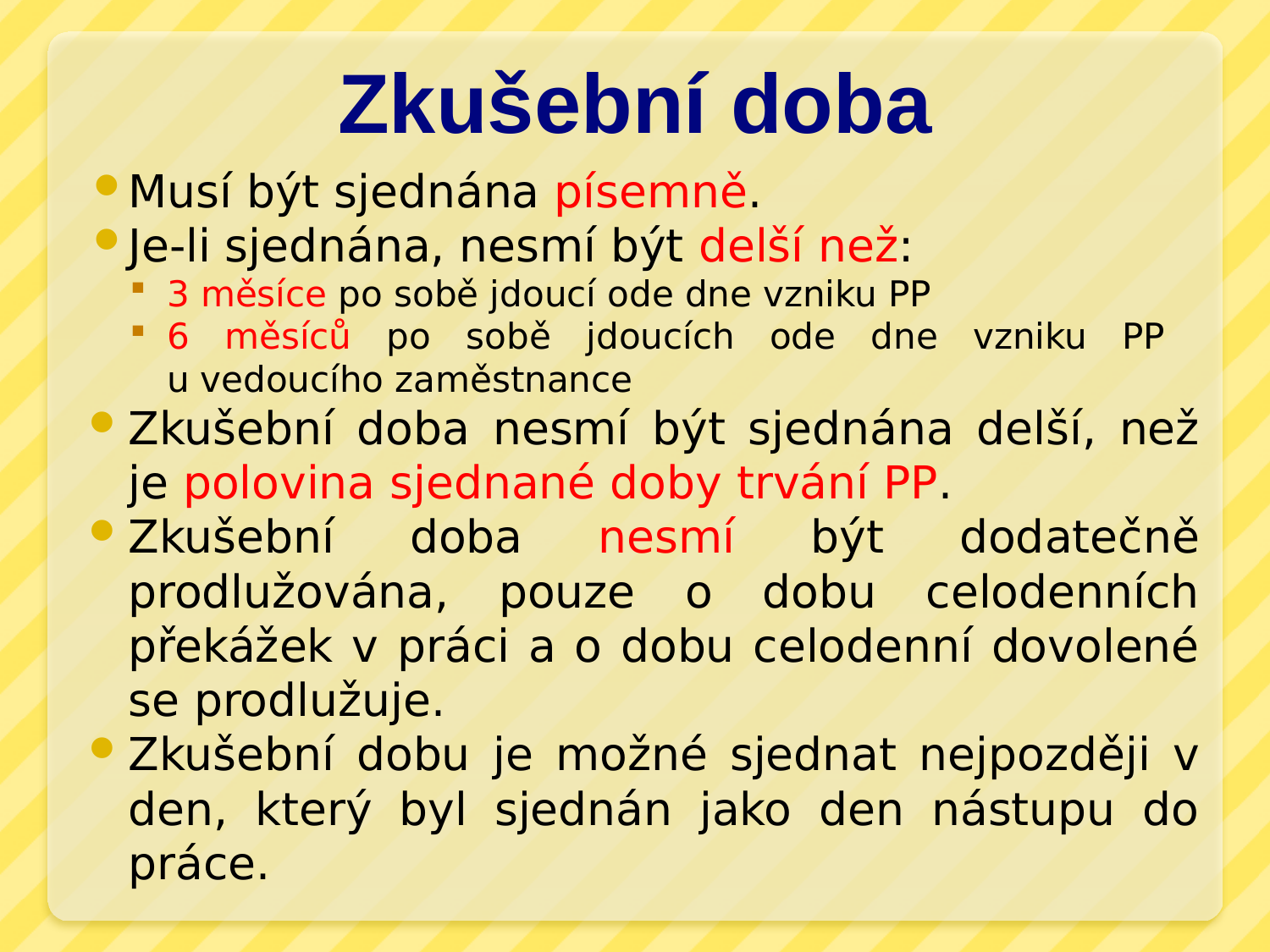

# Zkušební doba
Musí být sjednána písemně.
Je-li sjednána, nesmí být delší než:
3 měsíce po sobě jdoucí ode dne vzniku PP
6 měsíců po sobě jdoucích ode dne vzniku PP
u vedoucího zaměstnance
Zkušební doba nesmí být sjednána delší, než je polovina sjednané doby trvání PP.
Zkušební doba nesmí být dodatečně prodlužována, pouze o dobu celodenních překážek v práci a o dobu celodenní dovolené se prodlužuje.
Zkušební dobu je možné sjednat nejpozději v den, který byl sjednán jako den nástupu do práce.